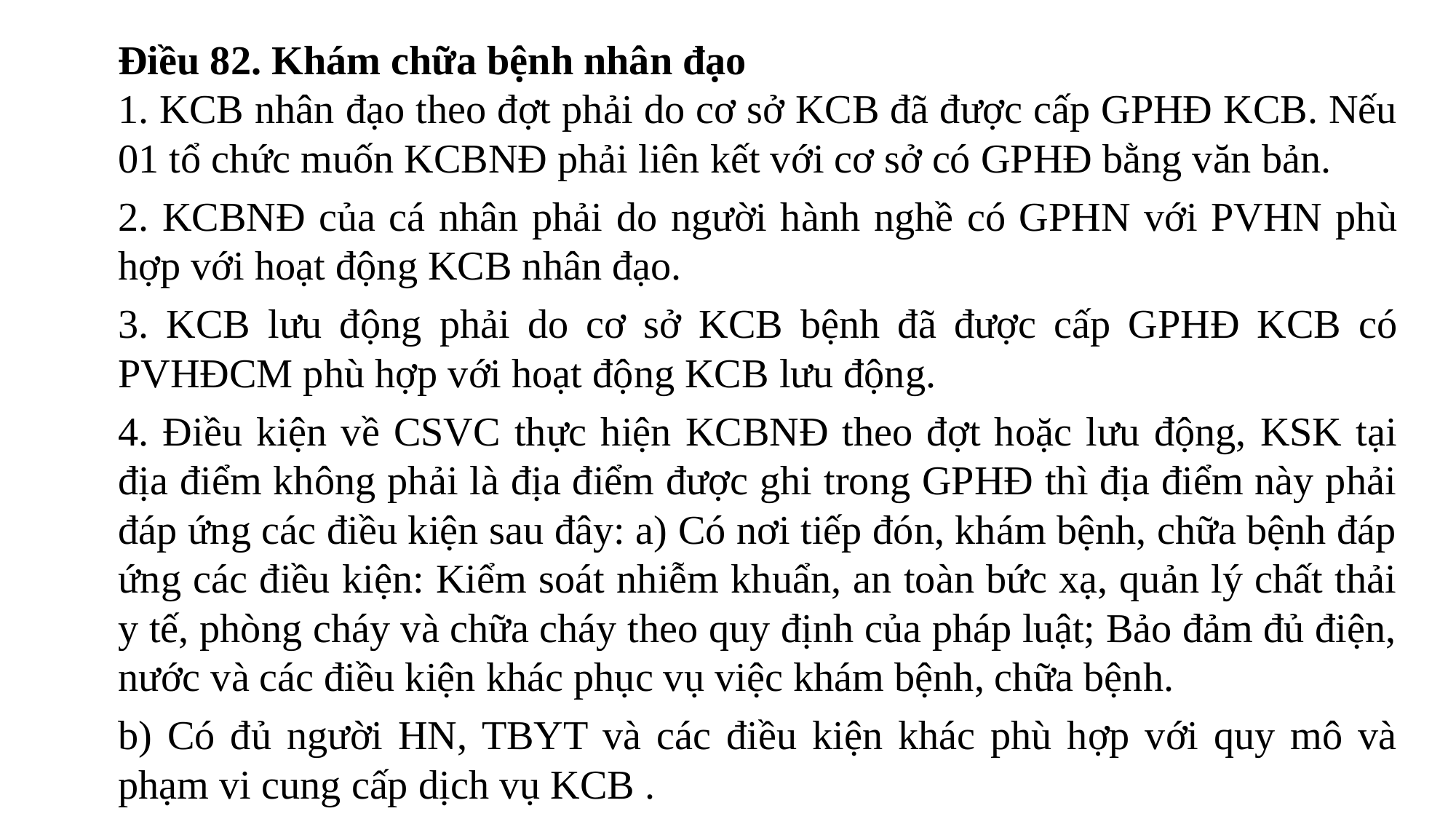

Điều 82. Khám chữa bệnh nhân đạo
1. KCB nhân đạo theo đợt phải do cơ sở KCB đã được cấp GPHĐ KCB. Nếu 01 tổ chức muốn KCBNĐ phải liên kết với cơ sở có GPHĐ bằng văn bản.
2. KCBNĐ của cá nhân phải do người hành nghề có GPHN với PVHN phù hợp với hoạt động KCB nhân đạo.
3. KCB lưu động phải do cơ sở KCB bệnh đã được cấp GPHĐ KCB có PVHĐCM phù hợp với hoạt động KCB lưu động.
4. Điều kiện về CSVC thực hiện KCBNĐ theo đợt hoặc lưu động, KSK tại địa điểm không phải là địa điểm được ghi trong GPHĐ thì địa điểm này phải đáp ứng các điều kiện sau đây: a) Có nơi tiếp đón, khám bệnh, chữa bệnh đáp ứng các điều kiện: Kiểm soát nhiễm khuẩn, an toàn bức xạ, quản lý chất thải y tế, phòng cháy và chữa cháy theo quy định của pháp luật; Bảo đảm đủ điện, nước và các điều kiện khác phục vụ việc khám bệnh, chữa bệnh.
b) Có đủ người HN, TBYT và các điều kiện khác phù hợp với quy mô và phạm vi cung cấp dịch vụ KCB .